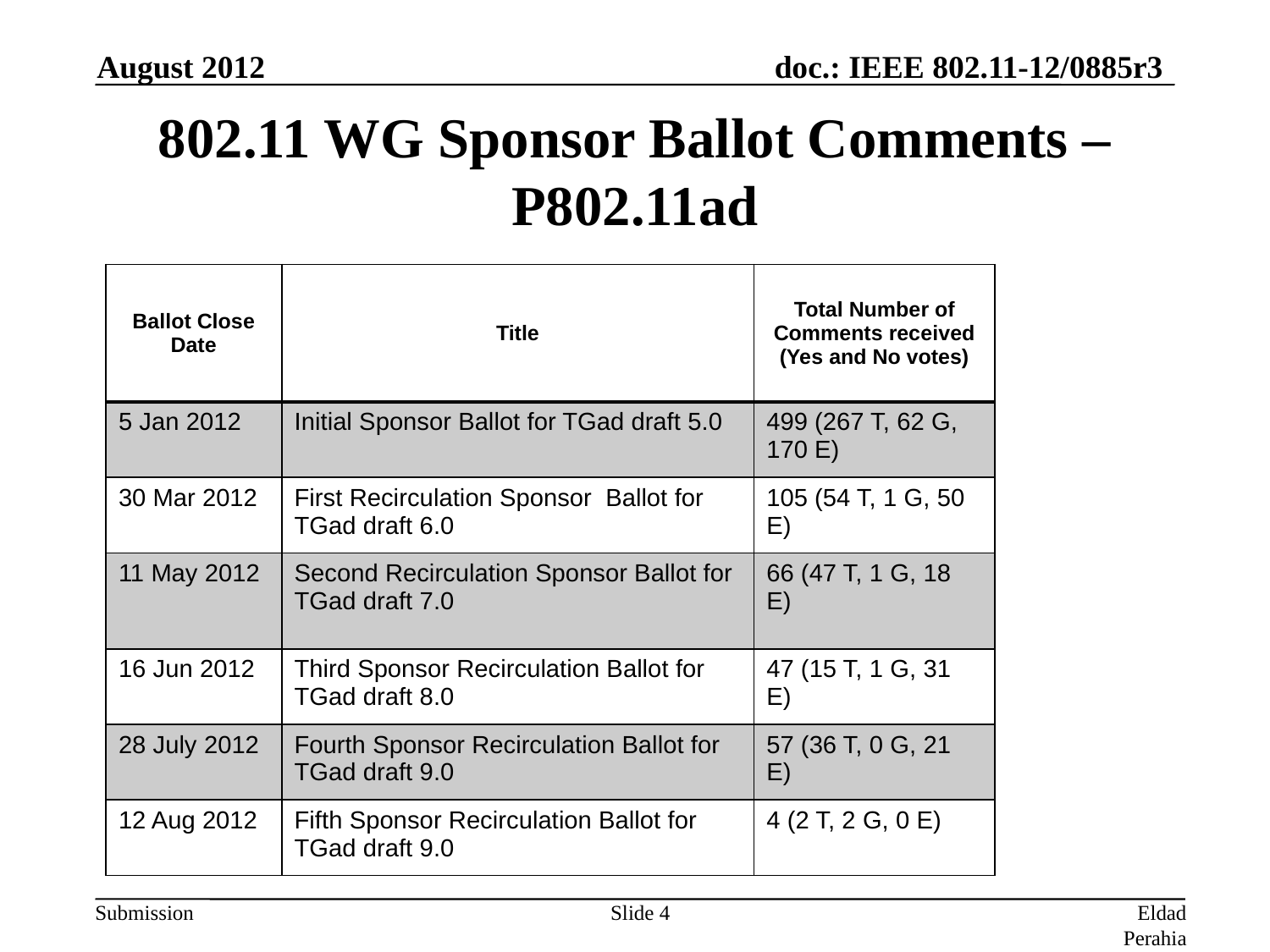

August 2012
# 802.11 WG Sponsor Ballot Comments – P802.11ad
| Ballot Close Date | Title | Total Number of Comments received (Yes and No votes) |
| --- | --- | --- |
| 5 Jan 2012 | Initial Sponsor Ballot for TGad draft 5.0 | 499 (267 T, 62 G, 170 E) |
| 30 Mar 2012 | First Recirculation Sponsor Ballot for TGad draft 6.0 | 105 (54 T, 1 G, 50 E) |
| 11 May 2012 | Second Recirculation Sponsor Ballot for TGad draft 7.0 | 66 (47 T, 1 G, 18 E) |
| 16 Jun 2012 | Third Sponsor Recirculation Ballot for TGad draft 8.0 | 47 (15 T, 1 G, 31 E) |
| 28 July 2012 | Fourth Sponsor Recirculation Ballot for TGad draft 9.0 | 57 (36 T, 0 G, 21 E) |
| 12 Aug 2012 | Fifth Sponsor Recirculation Ballot for TGad draft 9.0 | 4 (2 T, 2 G, 0 E) |
Slide 4
Eldad Perahia, Intel Corporation